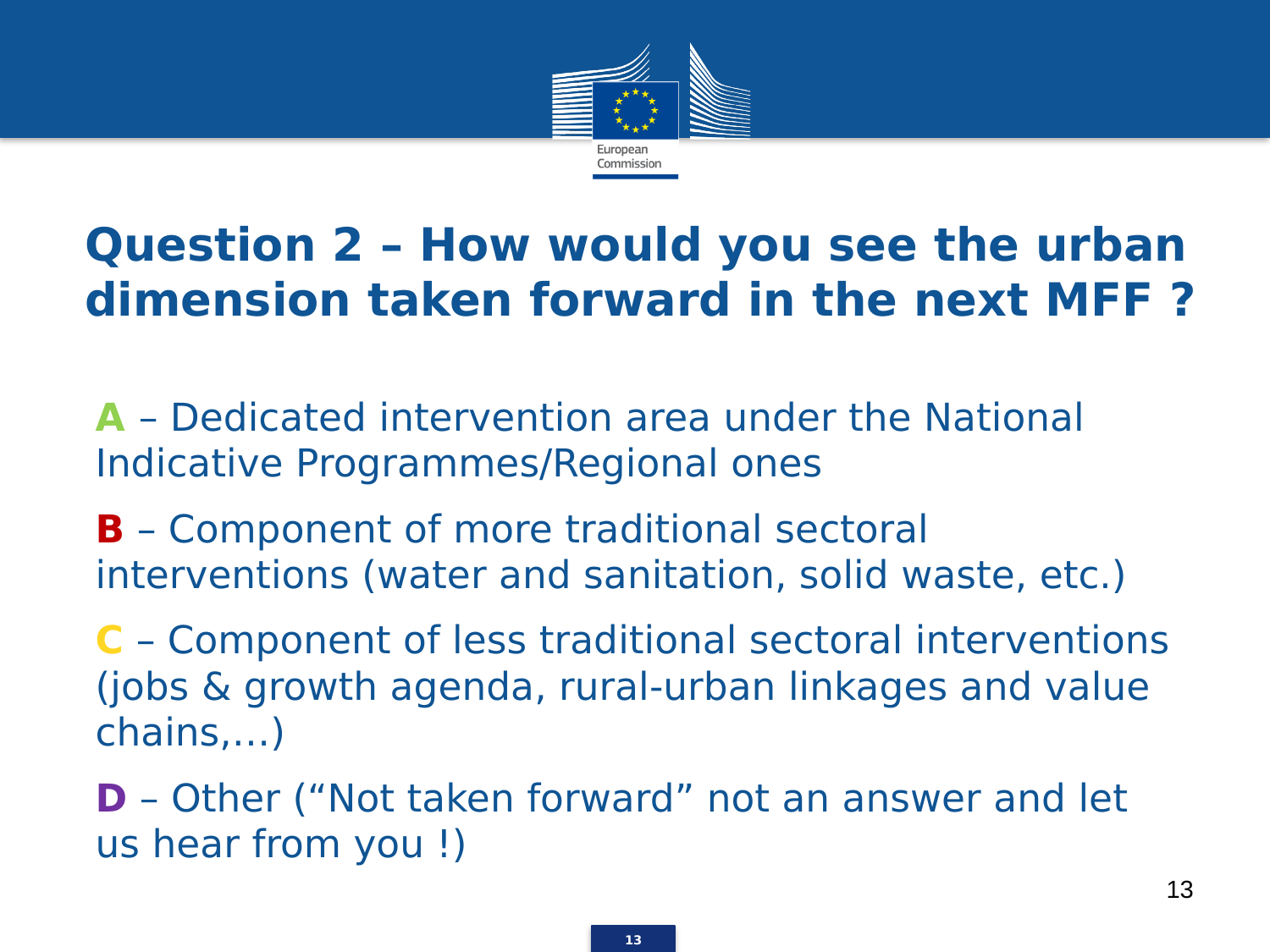

# Question 2 – How would you see the urban dimension taken forward in the next MFF ?
A – Dedicated intervention area under the National Indicative Programmes/Regional ones
B – Component of more traditional sectoral interventions (water and sanitation, solid waste, etc.)
C – Component of less traditional sectoral interventions (jobs & growth agenda, rural-urban linkages and value chains,…)
D – Other (“Not taken forward” not an answer and let us hear from you !)

13